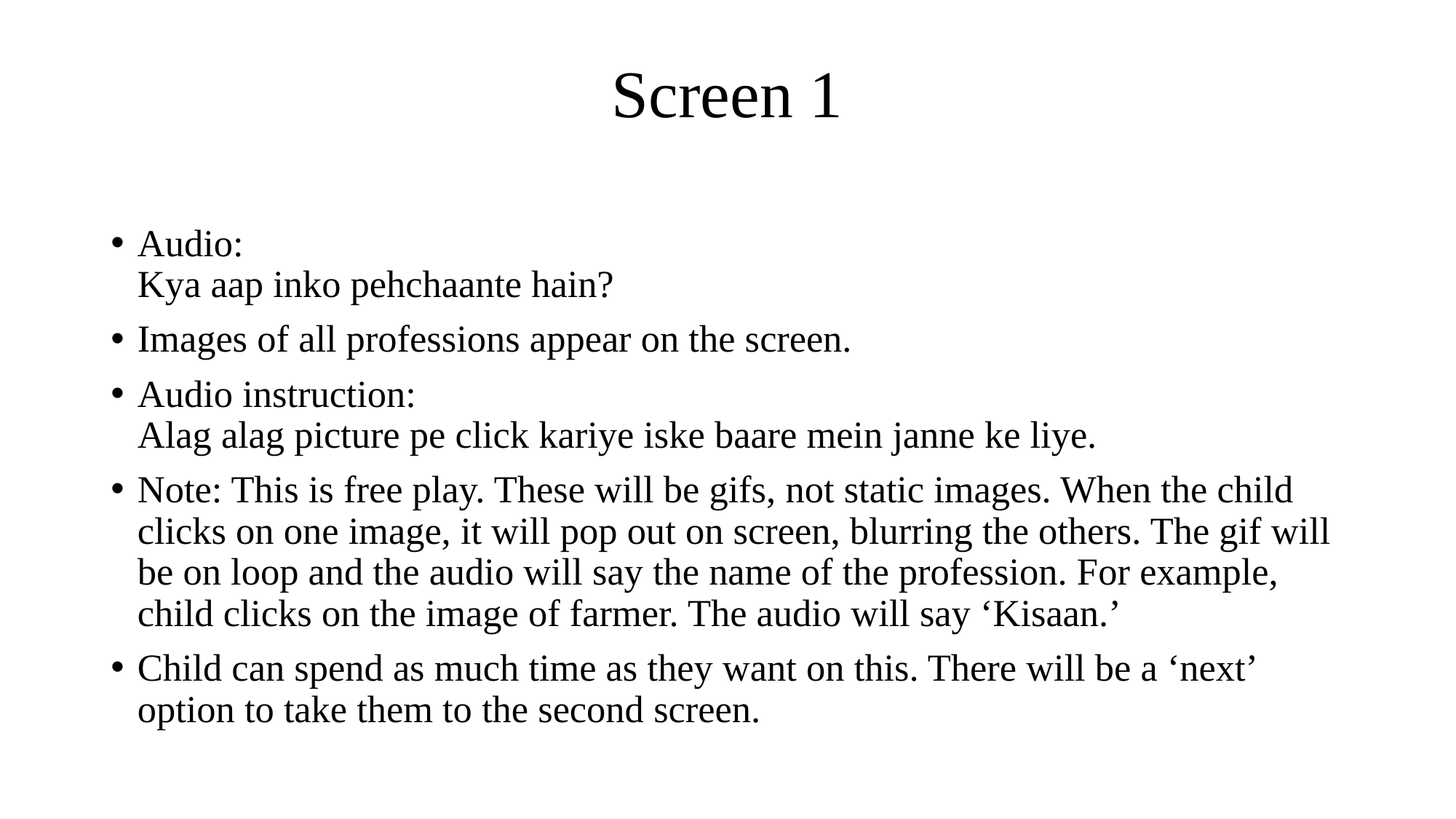

# Screen 1
Audio:
Kya aap inko pehchaante hain?
Images of all professions appear on the screen.
Audio instruction:
Alag alag picture pe click kariye iske baare mein janne ke liye.
Note: This is free play. These will be gifs, not static images. When the child clicks on one image, it will pop out on screen, blurring the others. The gif will be on loop and the audio will say the name of the profession. For example, child clicks on the image of farmer. The audio will say ‘Kisaan.’
Child can spend as much time as they want on this. There will be a ‘next’ option to take them to the second screen.